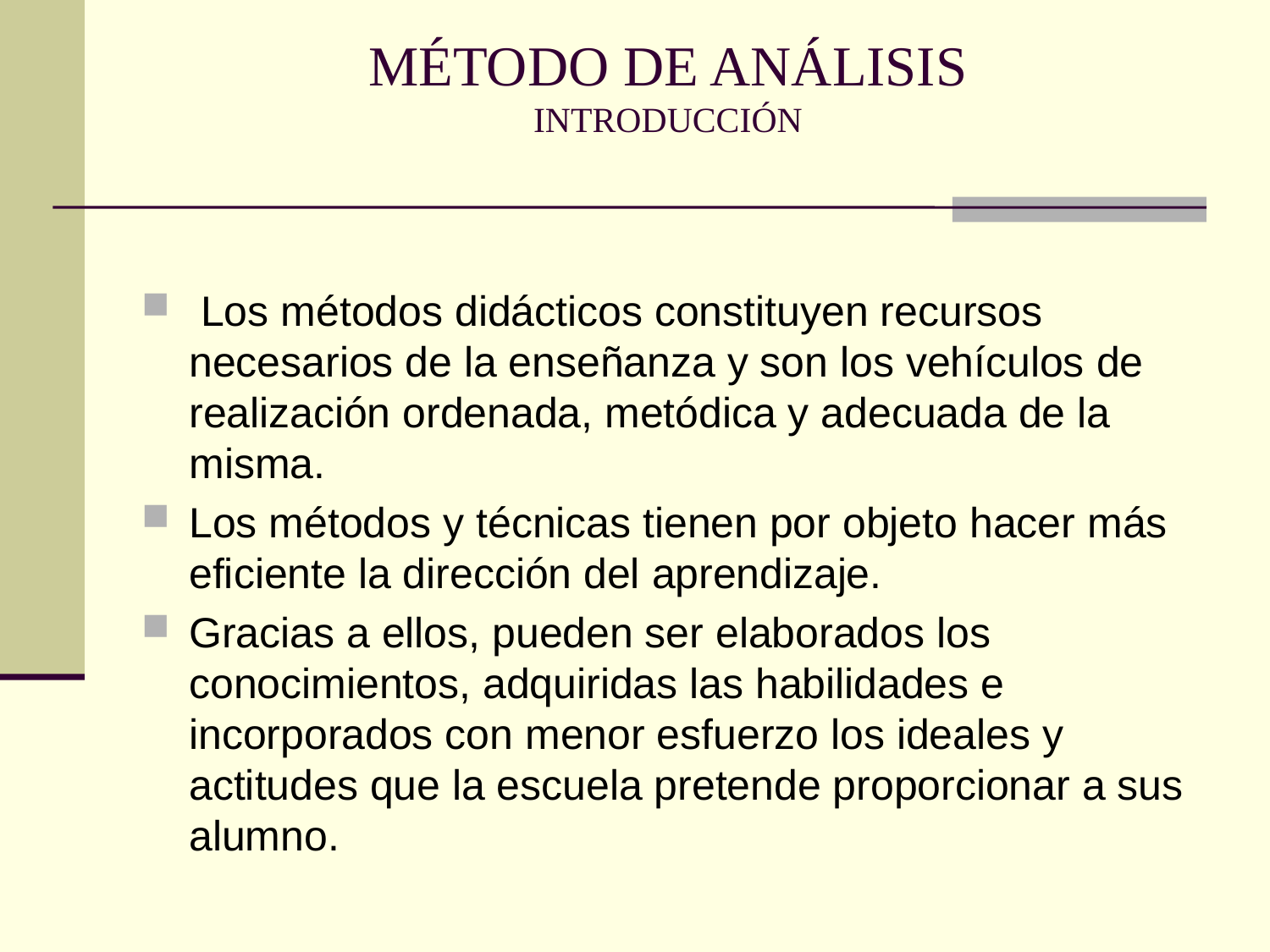

MÉTODO DE ANÁLISIS
INTRODUCCIÓN
 Los métodos didácticos constituyen recursos necesarios de la enseñanza y son los vehículos de realización ordenada, metódica y adecuada de la misma.
Los métodos y técnicas tienen por objeto hacer más eficiente la dirección del aprendizaje.
Gracias a ellos, pueden ser elaborados los conocimientos, adquiridas las habilidades e incorporados con menor esfuerzo los ideales y actitudes que la escuela pretende proporcionar a sus alumno.